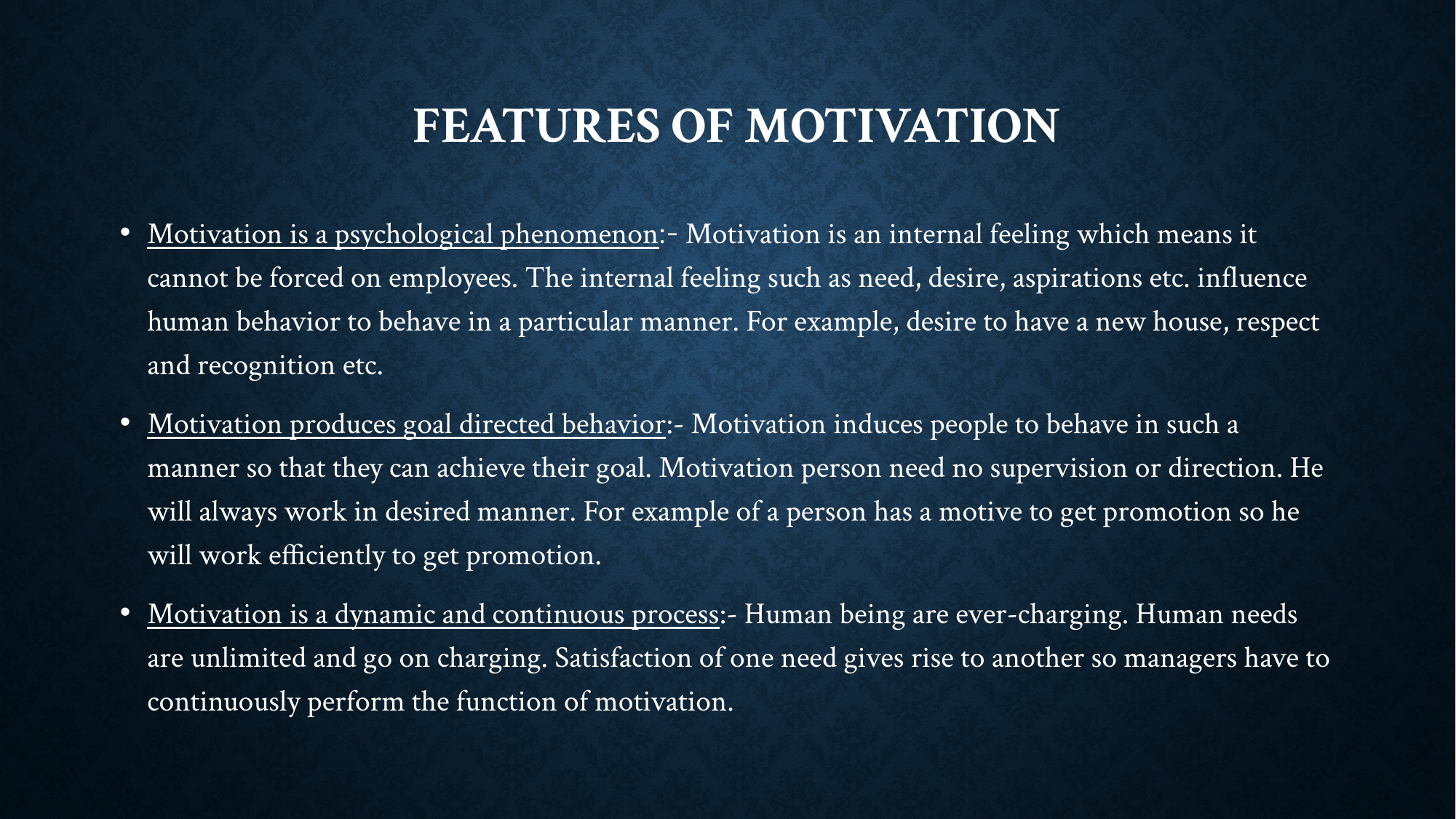

# Features of motivation
Motivation is a psychological phenomenon:- Motivation is an internal feeling which means it cannot be forced on employees. The internal feeling such as need, desire, aspirations etc. influence human behavior to behave in a particular manner. For example, desire to have a new house, respect and recognition etc.
Motivation produces goal directed behavior:- Motivation induces people to behave in such a manner so that they can achieve their goal. Motivation person need no supervision or direction. He will always work in desired manner. For example of a person has a motive to get promotion so he will work efficiently to get promotion.
Motivation is a dynamic and continuous process:- Human being are ever-charging. Human needs are unlimited and go on charging. Satisfaction of one need gives rise to another so managers have to continuously perform the function of motivation.